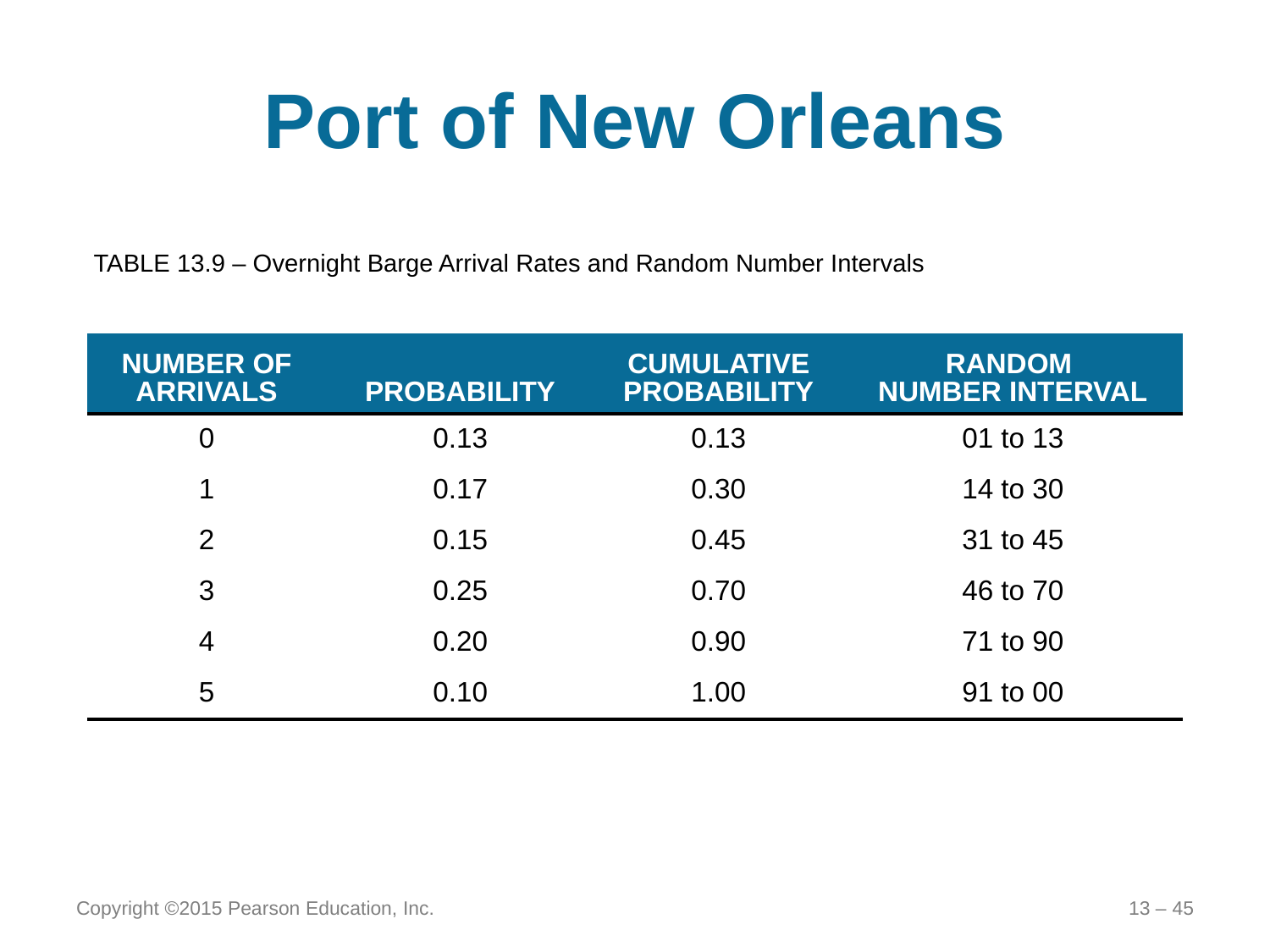

# Port of New Orleans
TABLE 13.9 – Overnight Barge Arrival Rates and Random Number Intervals
| NUMBER OF ARRIVALS | PROBABILITY | CUMULATIVE PROBABILITY | RANDOM NUMBER INTERVAL |
| --- | --- | --- | --- |
| 0 | 0.13 | 0.13 | 01 to 13 |
| 1 | 0.17 | 0.30 | 14 to 30 |
| 2 | 0.15 | 0.45 | 31 to 45 |
| 3 | 0.25 | 0.70 | 46 to 70 |
| 4 | 0.20 | 0.90 | 71 to 90 |
| 5 | 0.10 | 1.00 | 91 to 00 |
Copyright ©2015 Pearson Education, Inc.
13 – 45